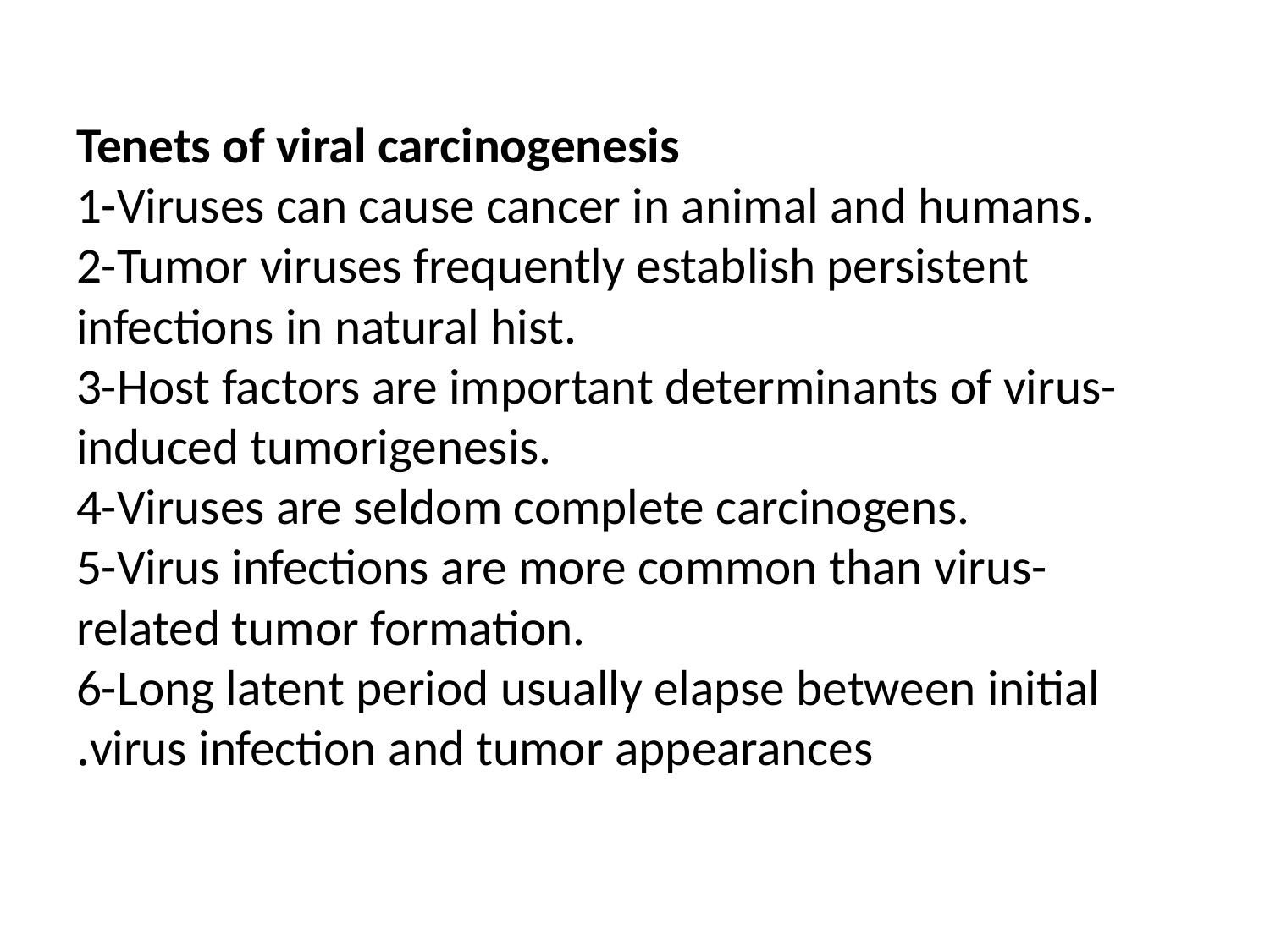

Tenets of viral carcinogenesis
1-Viruses can cause cancer in animal and humans.
2-Tumor viruses frequently establish persistent infections in natural hist.
3-Host factors are important determinants of virus-induced tumorigenesis.
4-Viruses are seldom complete carcinogens.
5-Virus infections are more common than virus-related tumor formation.
6-Long latent period usually elapse between initial virus infection and tumor appearances.